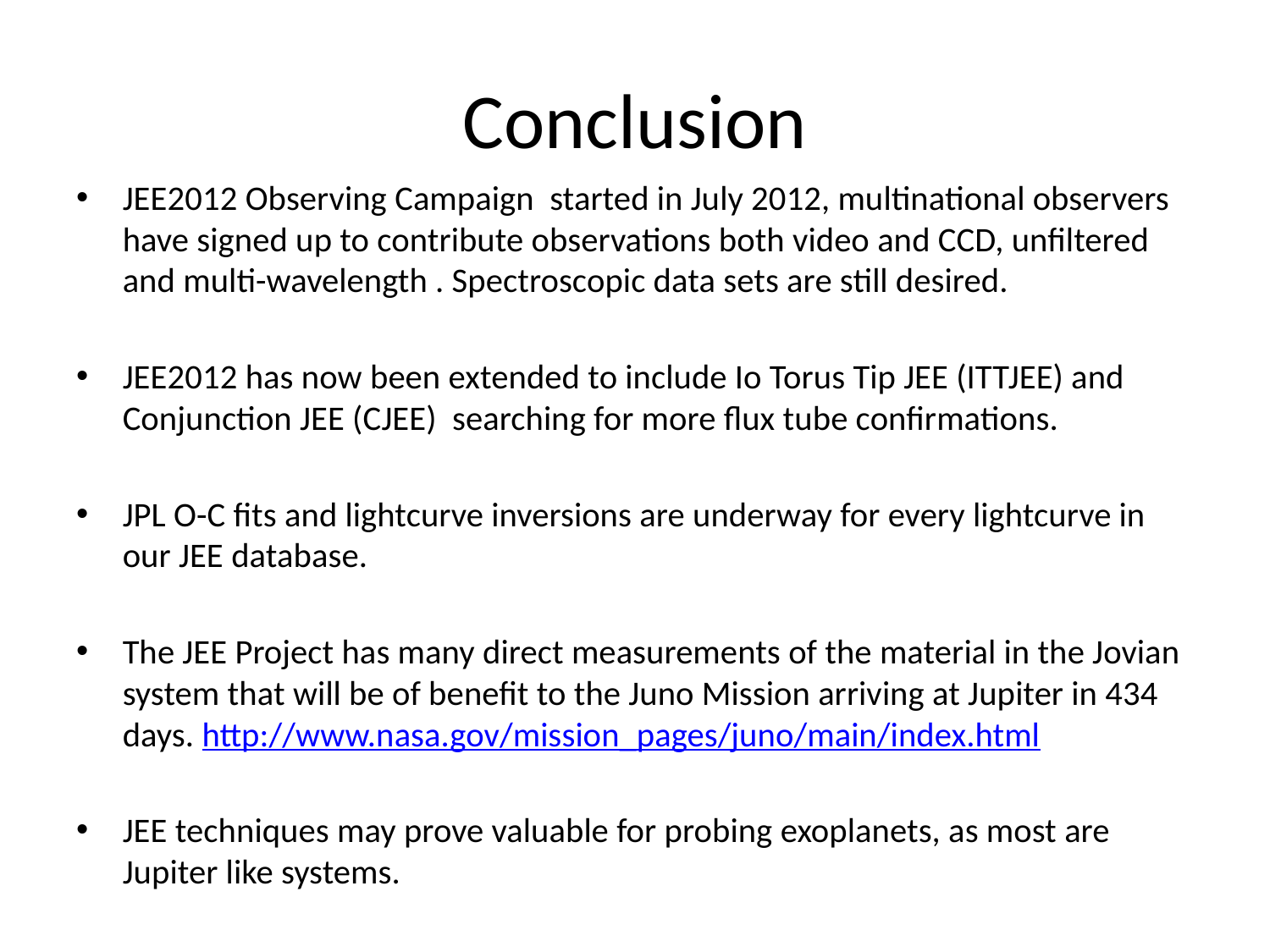

# Conclusion
JEE2012 Observing Campaign  started in July 2012, multinational observers have signed up to contribute observations both video and CCD, unfiltered and multi-wavelength . Spectroscopic data sets are still desired.

JEE2012 has now been extended to include Io Torus Tip JEE (ITTJEE) and Conjunction JEE (CJEE)  searching for more flux tube confirmations.

JPL O-C fits and lightcurve inversions are underway for every lightcurve in our JEE database.

The JEE Project has many direct measurements of the material in the Jovian system that will be of benefit to the Juno Mission arriving at Jupiter in 434 days. http://www.nasa.gov/mission_pages/juno/main/index.html

JEE techniques may prove valuable for probing exoplanets, as most are Jupiter like systems.